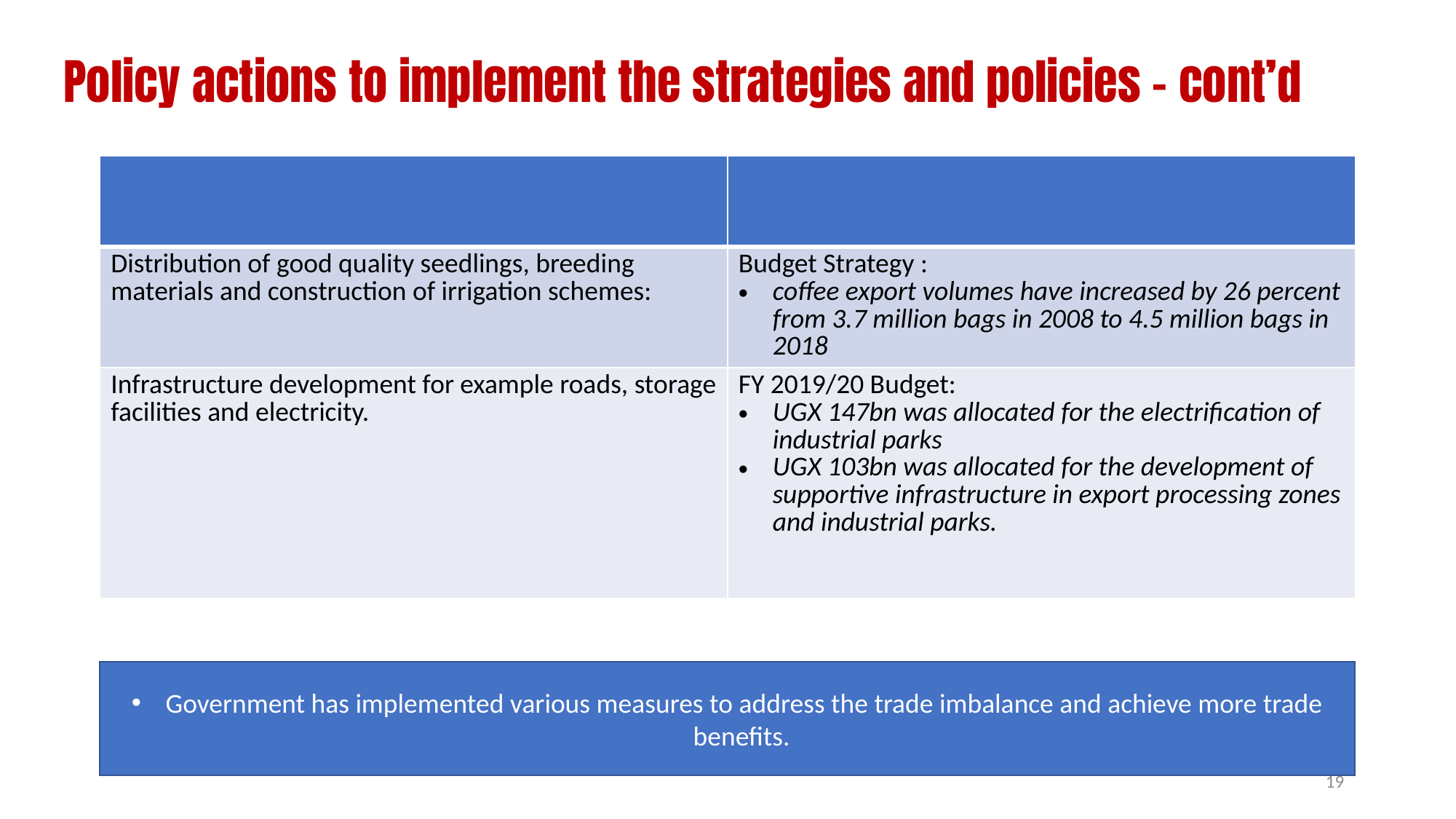

# Policy actions to implement the strategies and policies – cont’d
|  |  |
| --- | --- |
| Distribution of good quality seedlings, breeding materials and construction of irrigation schemes: | Budget Strategy : coffee export volumes have increased by 26 percent from 3.7 million bags in 2008 to 4.5 million bags in 2018 |
| Infrastructure development for example roads, storage facilities and electricity. | FY 2019/20 Budget: UGX 147bn was allocated for the electrification of industrial parks UGX 103bn was allocated for the development of supportive infrastructure in export processing zones and industrial parks. |
Government has implemented various measures to address the trade imbalance and achieve more trade benefits.
19